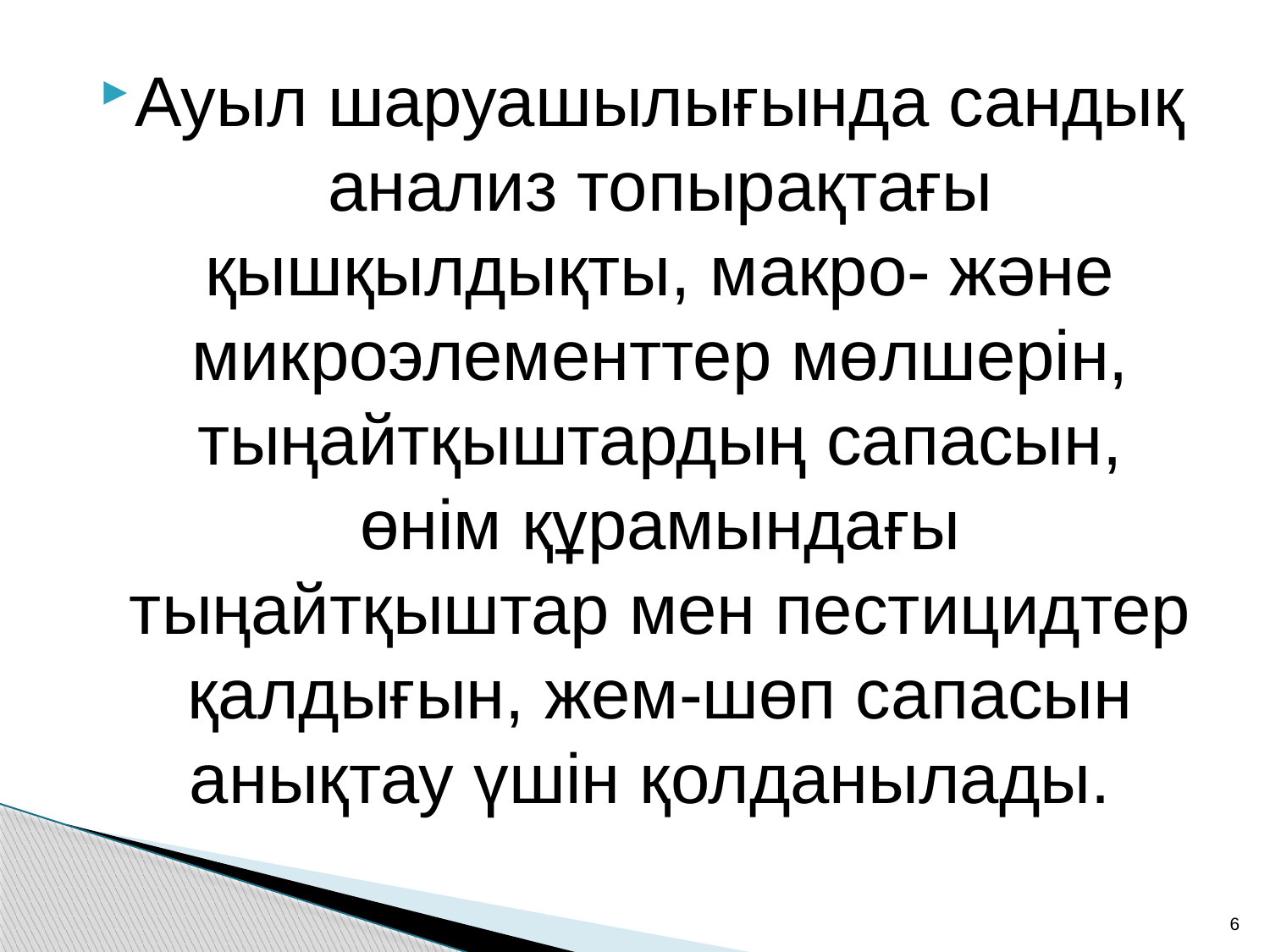

Ауыл шаруашылығында сандық анализ топырақтағы қышқылдықты, макро- және микроэлементтер мөлшерін, тыңайтқыштардың сапасын, өнім құрамындағы тыңайтқыштар мен пестицидтер қалдығын, жем-шөп сапасын анықтау үшін қолданылады.
6